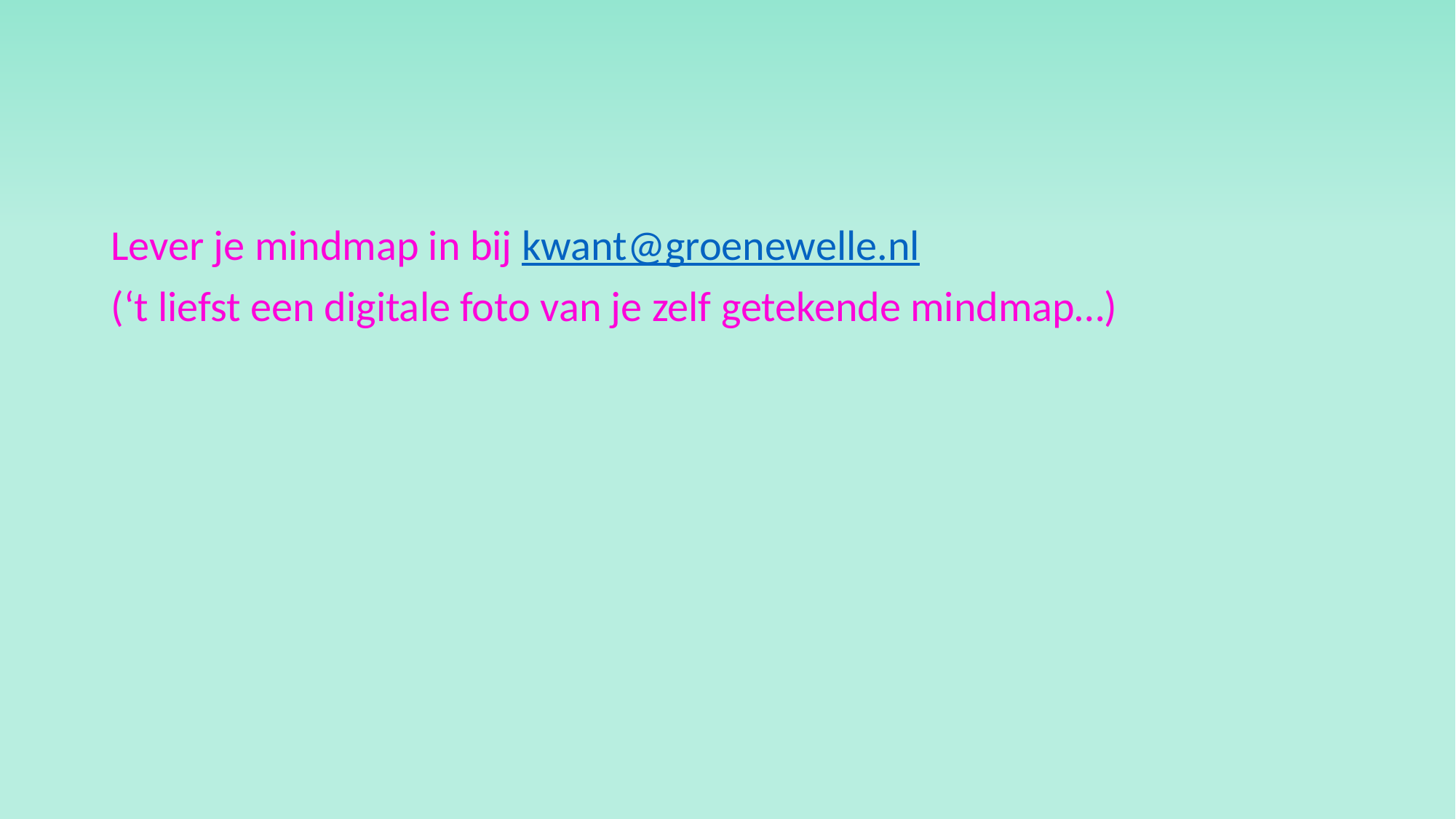

Lever je mindmap in bij kwant@groenewelle.nl
(‘t liefst een digitale foto van je zelf getekende mindmap…)